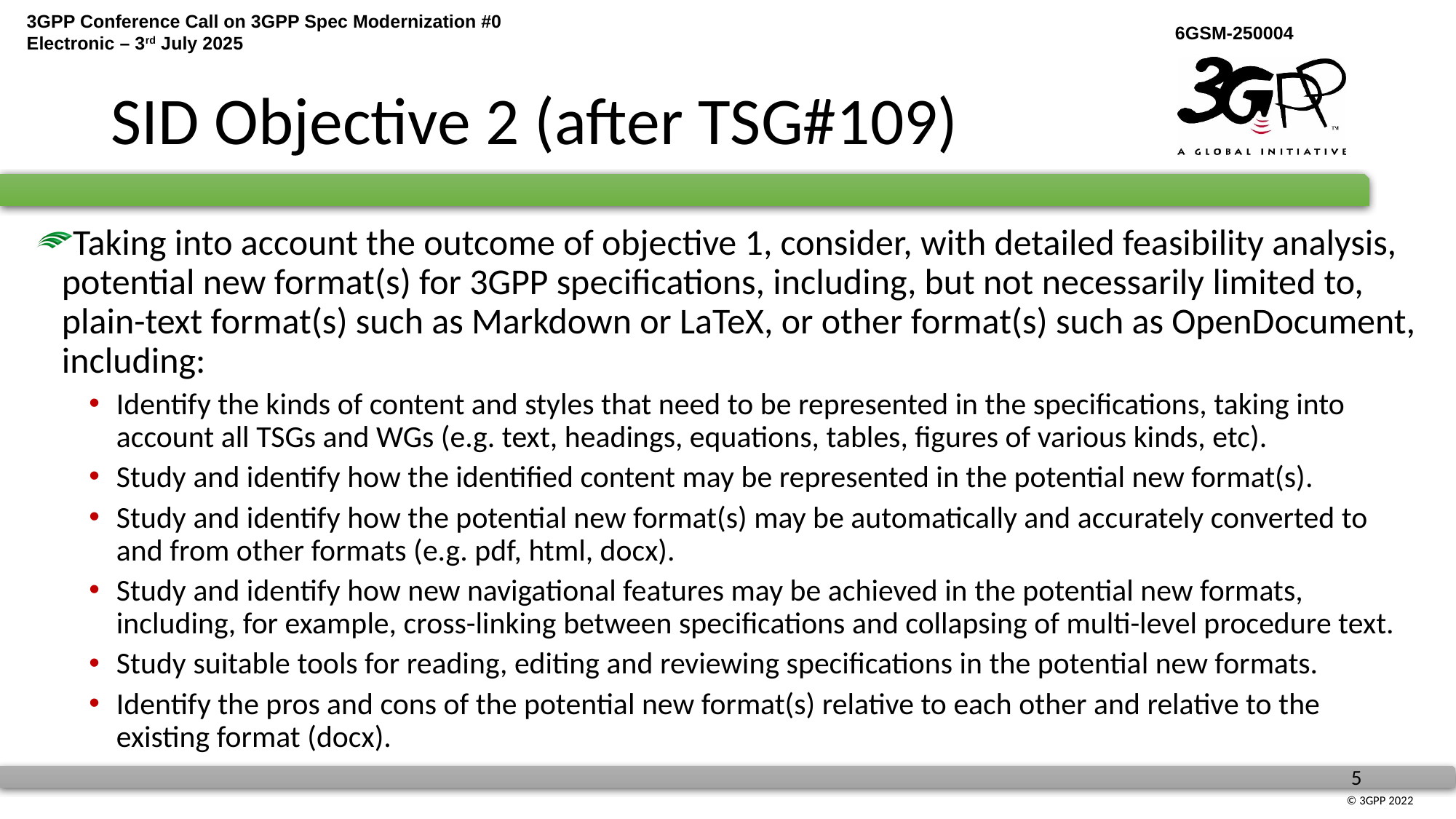

# SID Objective 2 (after TSG#109)
Taking into account the outcome of objective 1, consider, with detailed feasibility analysis, potential new format(s) for 3GPP specifications, including, but not necessarily limited to, plain-text format(s) such as Markdown or LaTeX, or other format(s) such as OpenDocument, including:
Identify the kinds of content and styles that need to be represented in the specifications, taking into account all TSGs and WGs (e.g. text, headings, equations, tables, figures of various kinds, etc).
Study and identify how the identified content may be represented in the potential new format(s).
Study and identify how the potential new format(s) may be automatically and accurately converted to and from other formats (e.g. pdf, html, docx).
Study and identify how new navigational features may be achieved in the potential new formats, including, for example, cross-linking between specifications and collapsing of multi-level procedure text.
Study suitable tools for reading, editing and reviewing specifications in the potential new formats.
Identify the pros and cons of the potential new format(s) relative to each other and relative to the existing format (docx).